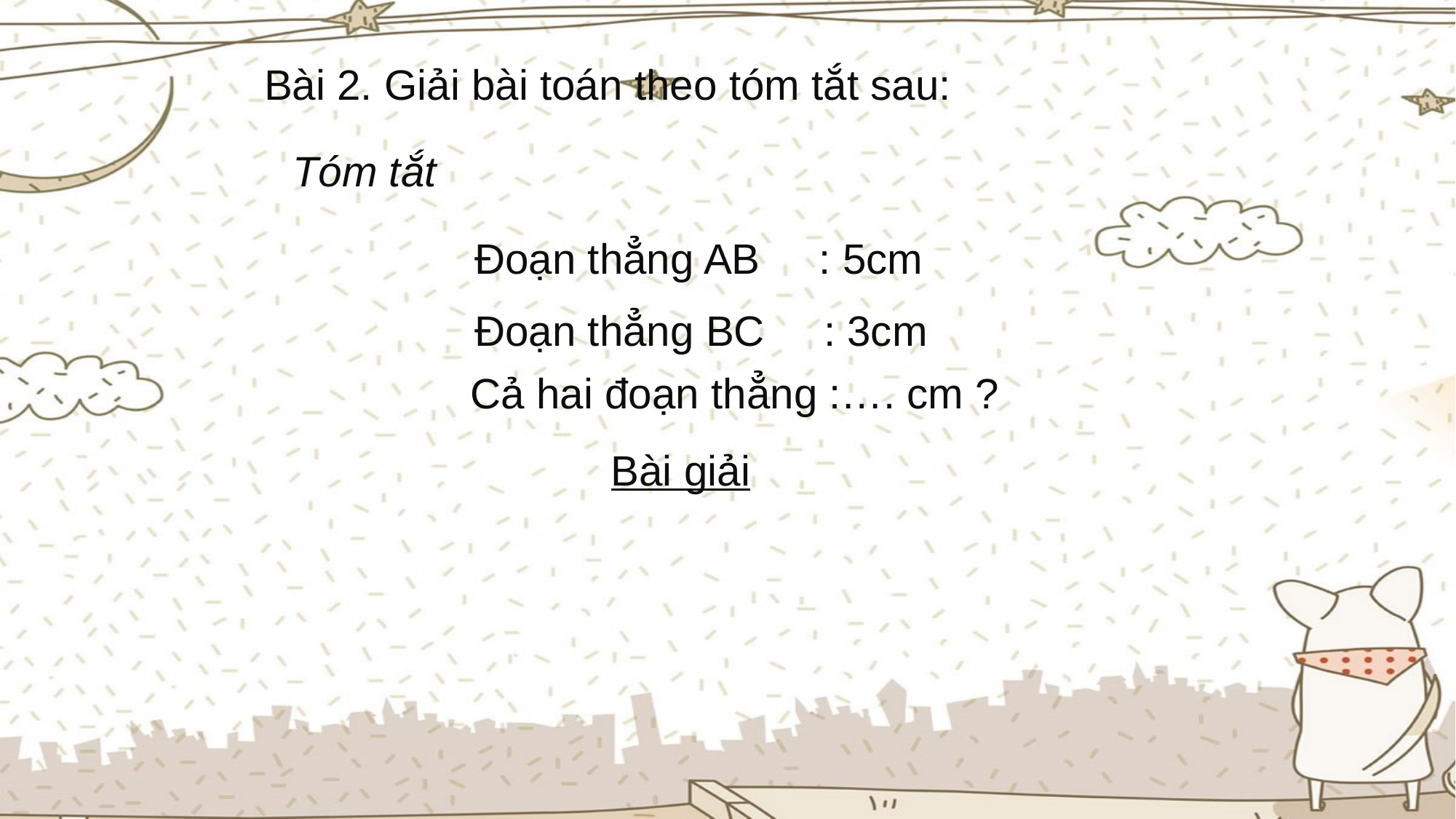

Bài 2. Giải bài toán theo tóm tắt sau:

Tóm tắt
Đoạn thẳng AB     : 5cm
Đoạn thẳng BC     : 3cm
Cả hai đoạn thẳng :…. cm ?
Bài giải